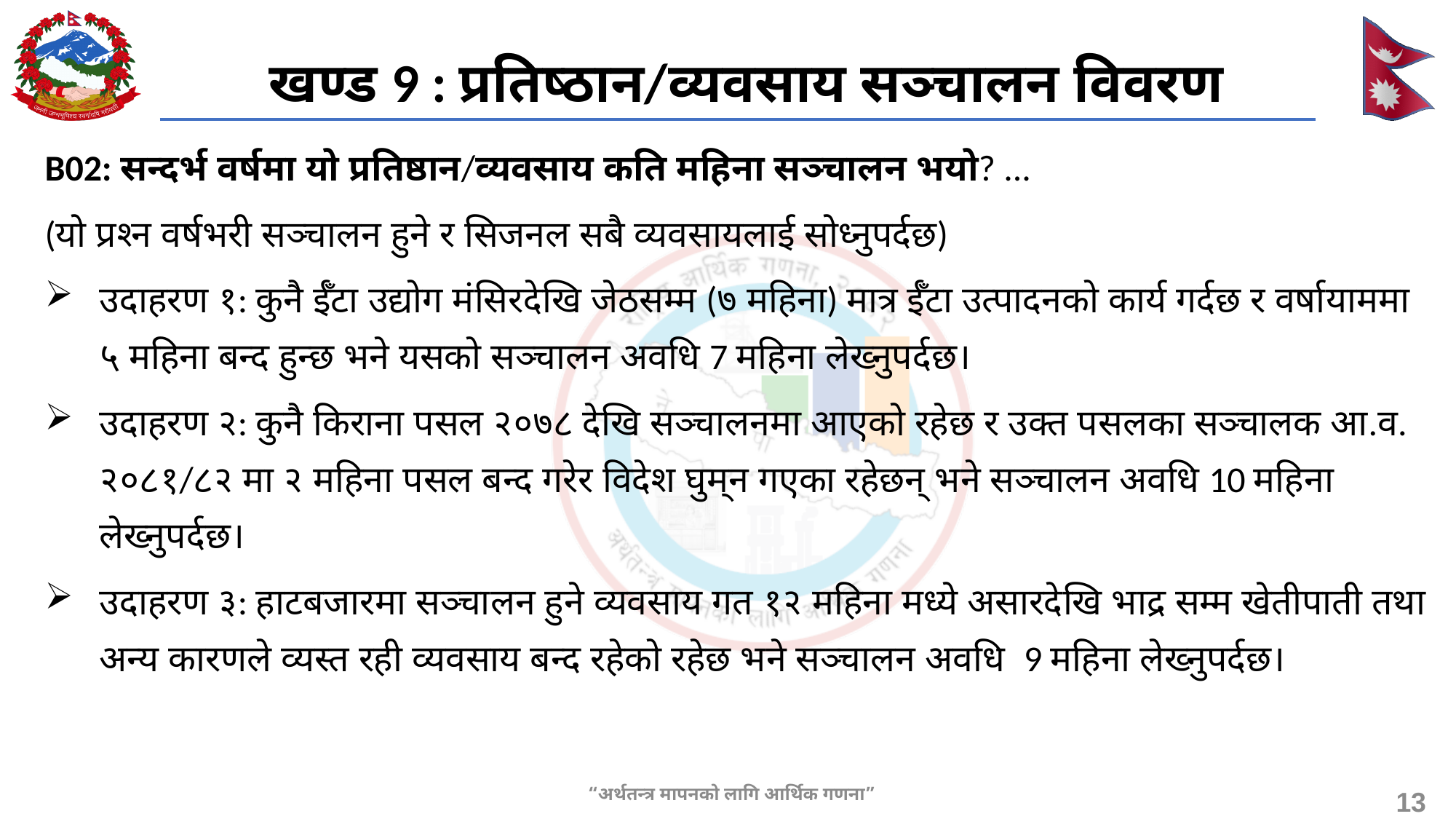

खण्ड 9 : प्रतिष्ठान/व्यवसाय सञ्चालन विवरण
B02: सन्दर्भ वर्षमा यो प्रतिष्ठान/व्यवसाय कति महिना सञ्चालन भयो? ...
(यो प्रश्न वर्षभरी सञ्चालन हुने र सिजनल सबै व्यवसायलाई सोध्नुपर्दछ)
उदाहरण १: कुनै ईँटा उद्योग मंसिरदेखि जेठसम्म (७ महिना) मात्र ईँटा उत्पादनको कार्य गर्दछ र वर्षायाममा ५ महिना बन्द हुन्छ भने यसको सञ्चालन अवधि 7 महिना लेख्नुपर्दछ।
उदाहरण २: कुनै किराना पसल २०७८ देखि सञ्चालनमा आएको रहेछ र उक्त पसलका सञ्चालक आ.व. २०८१/८२ मा २ महिना पसल बन्द गरेर विदेश घुम्न गएका रहेछन् भने सञ्चालन अवधि 10 महिना लेख्नुपर्दछ।
उदाहरण ३: हाटबजारमा सञ्चालन हुने व्यवसाय गत १२ महिना मध्ये असारदेखि भाद्र सम्म खेतीपाती तथा अन्य कारणले व्यस्त रही व्यवसाय बन्द रहेको रहेछ भने सञ्चालन अवधि  9 महिना लेख्नुपर्दछ।

13
“अर्थतन्त्र मापनको लागि आर्थिक गणना”